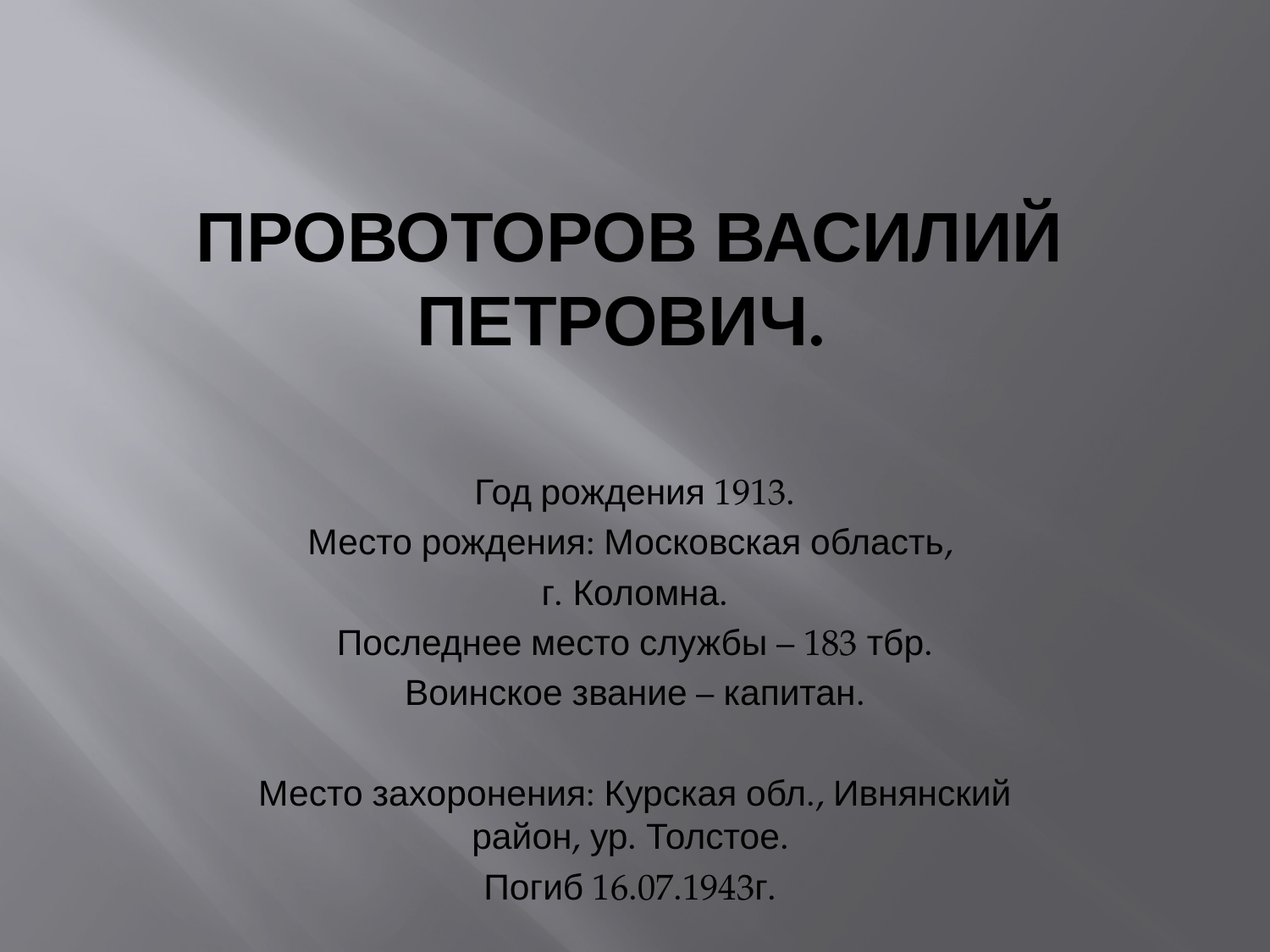

# Провоторов Василий Петрович.
Год рождения 1913.
Место рождения: Московская область,
г. Коломна.
Последнее место службы – 183 тбр.
Воинское звание – капитан.

Место захоронения: Курская обл., Ивнянский район, ур. Толстое.
Погиб 16.07.1943г.